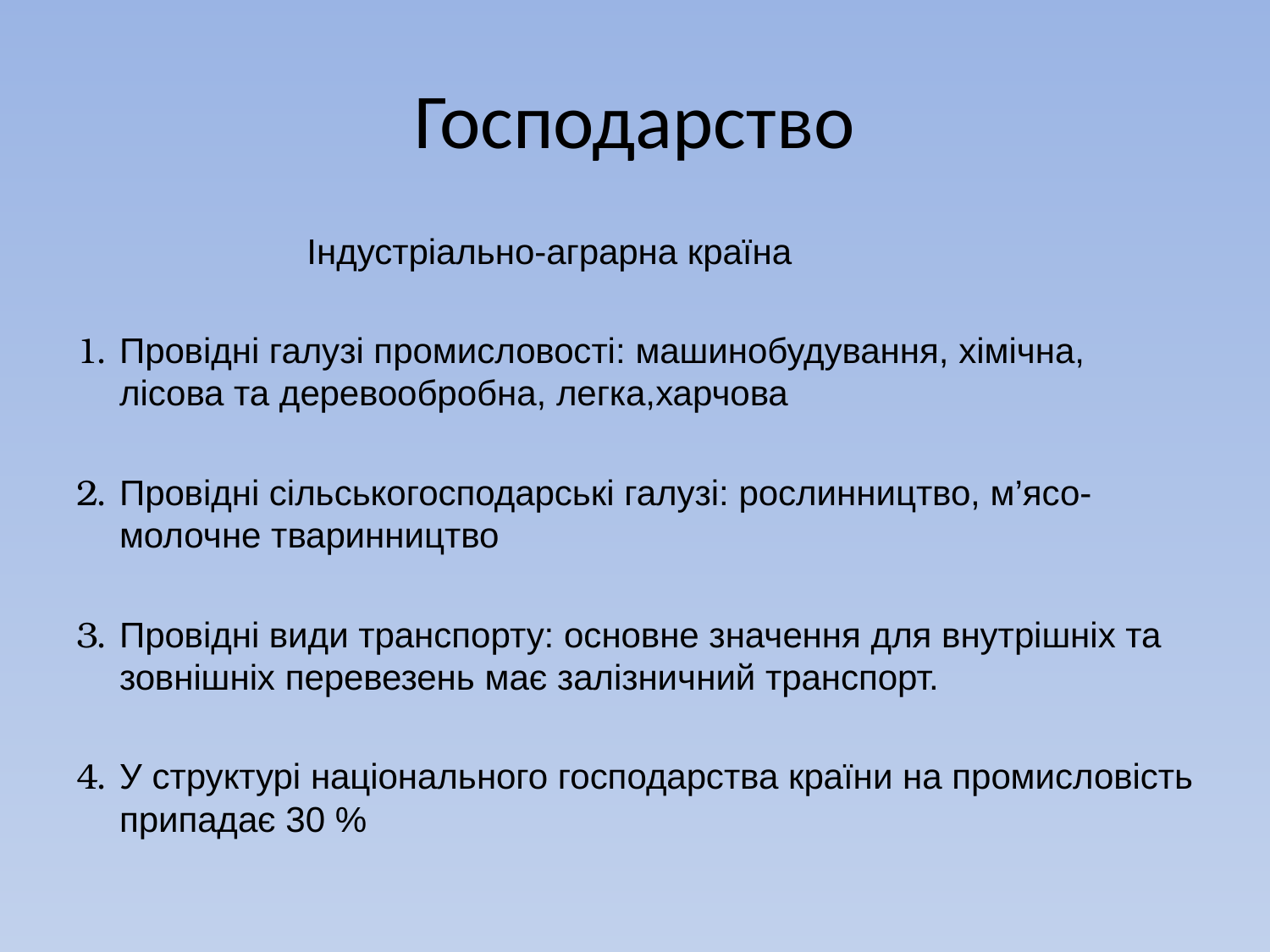

# Господарство
Індустріально-аграрна країна

Провідні галузі промисловості: машинобудування, хімічна, лісова та деревообробна, легка,харчова

Провідні сільськогосподарські галузі: рослинництво, м’ясо-молочне тваринництво

Провідні види транспорту: основне значення для внутрішніх та зовнішніх перевезень має залізничний транспорт.

У структурі національного господарства країни на промисловість припадає 30 %